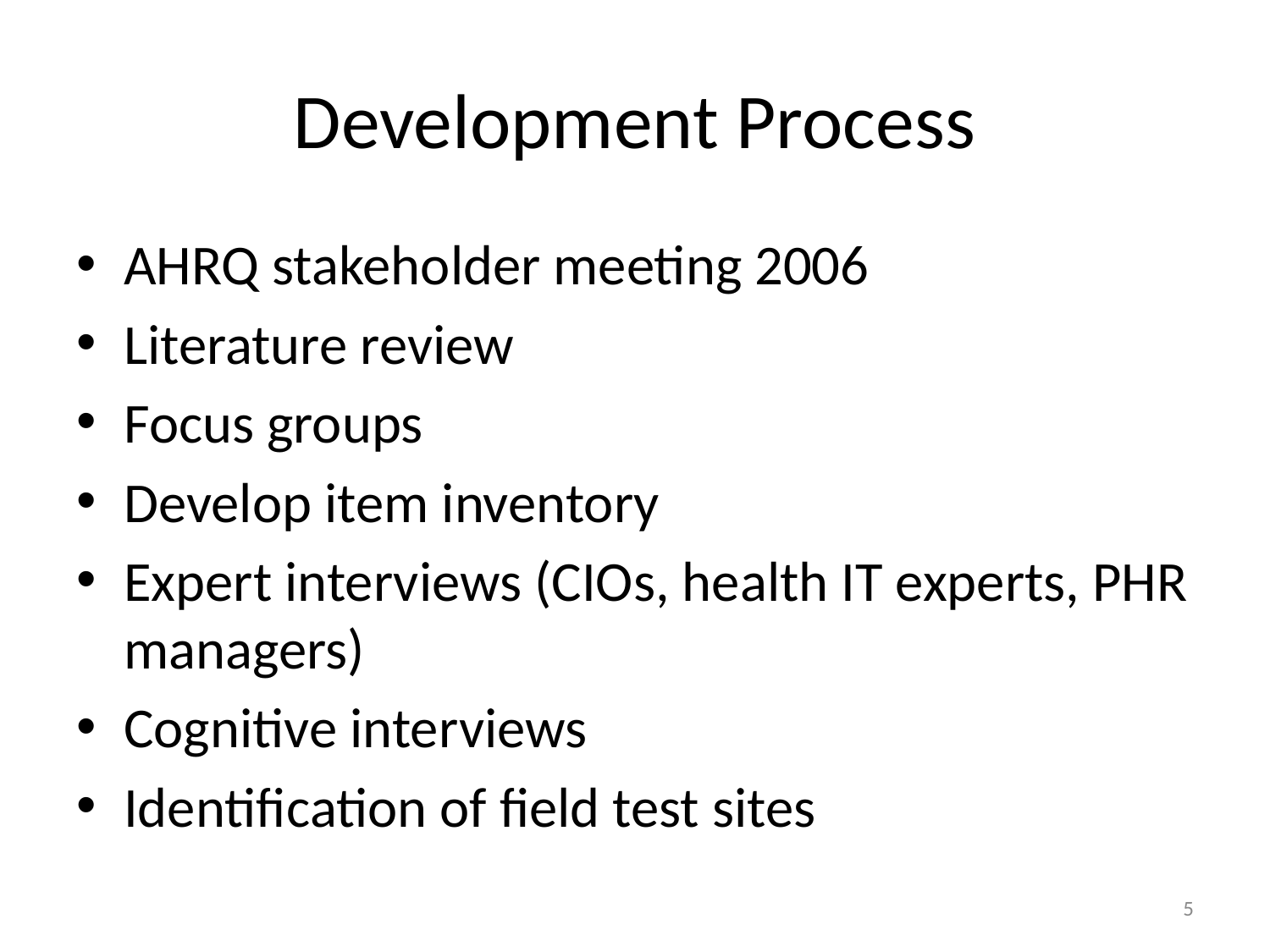

# Development Process
AHRQ stakeholder meeting 2006
Literature review
Focus groups
Develop item inventory
Expert interviews (CIOs, health IT experts, PHR managers)
Cognitive interviews
Identification of field test sites
5